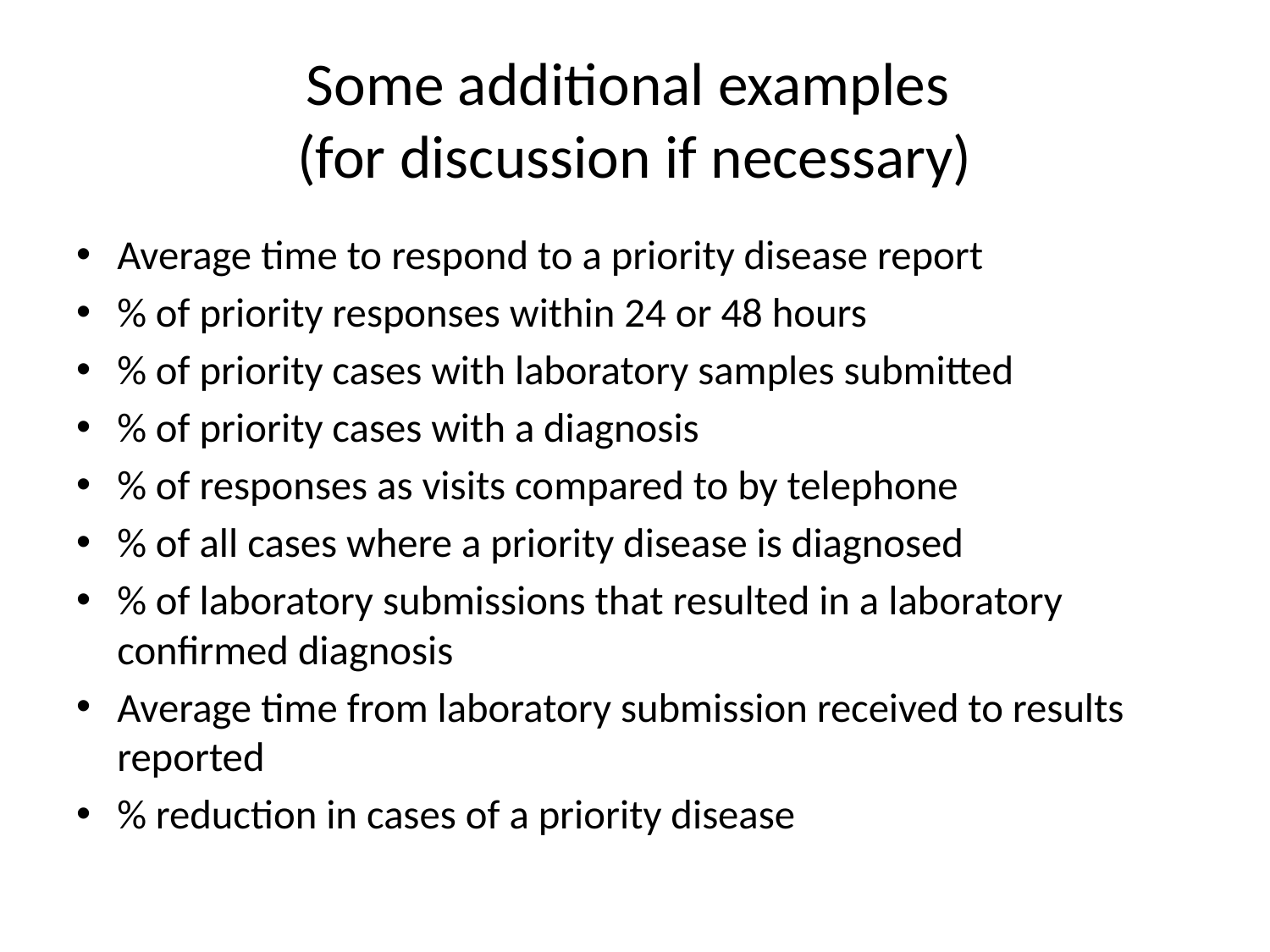

# Some additional examples (for discussion if necessary)
Average time to respond to a priority disease report
% of priority responses within 24 or 48 hours
% of priority cases with laboratory samples submitted
% of priority cases with a diagnosis
% of responses as visits compared to by telephone
% of all cases where a priority disease is diagnosed
% of laboratory submissions that resulted in a laboratory confirmed diagnosis
Average time from laboratory submission received to results reported
% reduction in cases of a priority disease